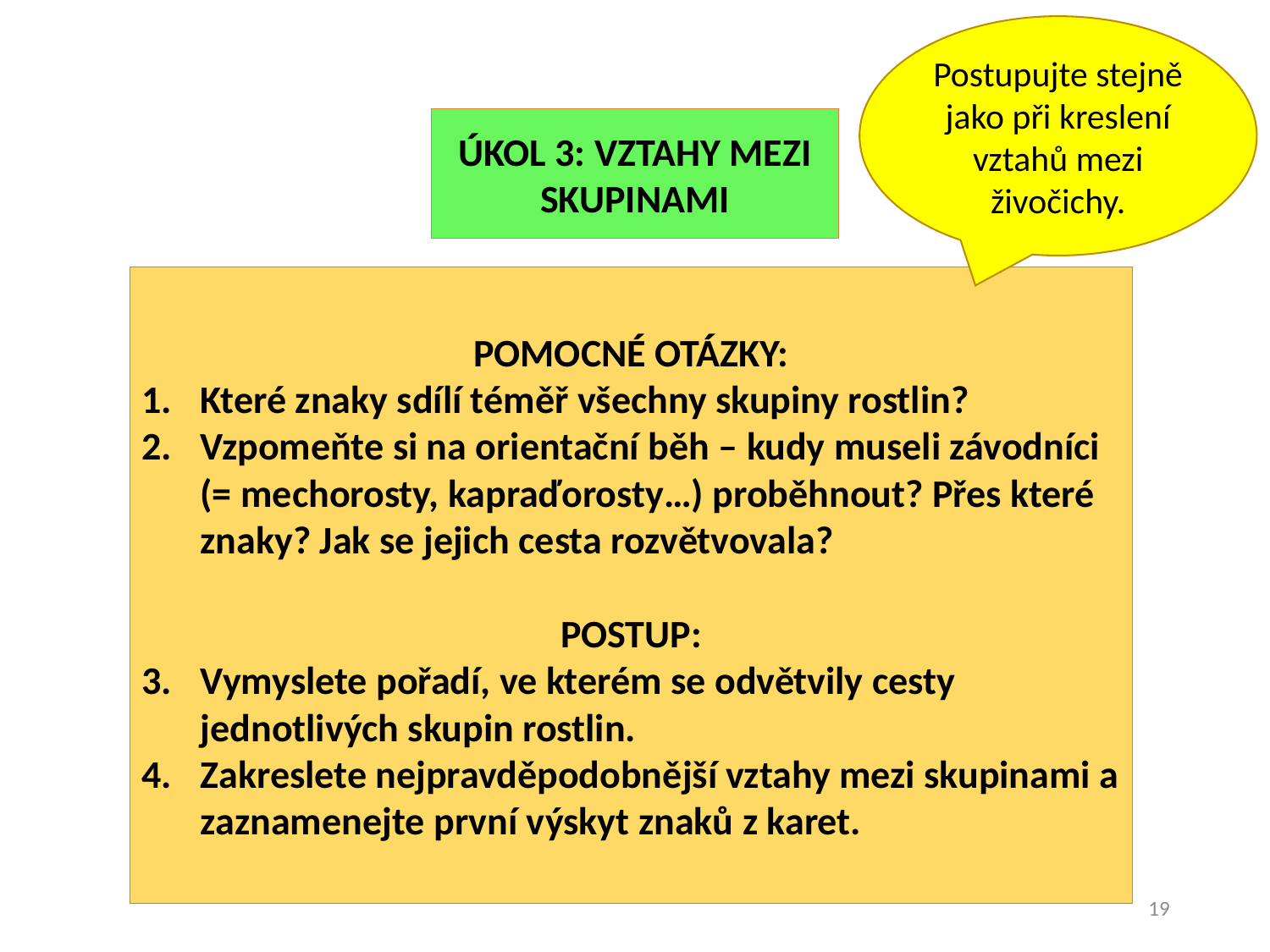

Postupujte stejně jako při kreslení vztahů mezi živočichy.
ÚKOL 3: VZTAHY MEZI SKUPINAMI
POMOCNÉ OTÁZKY:
Které znaky sdílí téměř všechny skupiny rostlin?
Vzpomeňte si na orientační běh – kudy museli závodníci (= mechorosty, kapraďorosty…) proběhnout? Přes které znaky? Jak se jejich cesta rozvětvovala?

POSTUP:
Vymyslete pořadí, ve kterém se odvětvily cesty jednotlivých skupin rostlin.
Zakreslete nejpravděpodobnější vztahy mezi skupinami a zaznamenejte první výskyt znaků z karet.
19